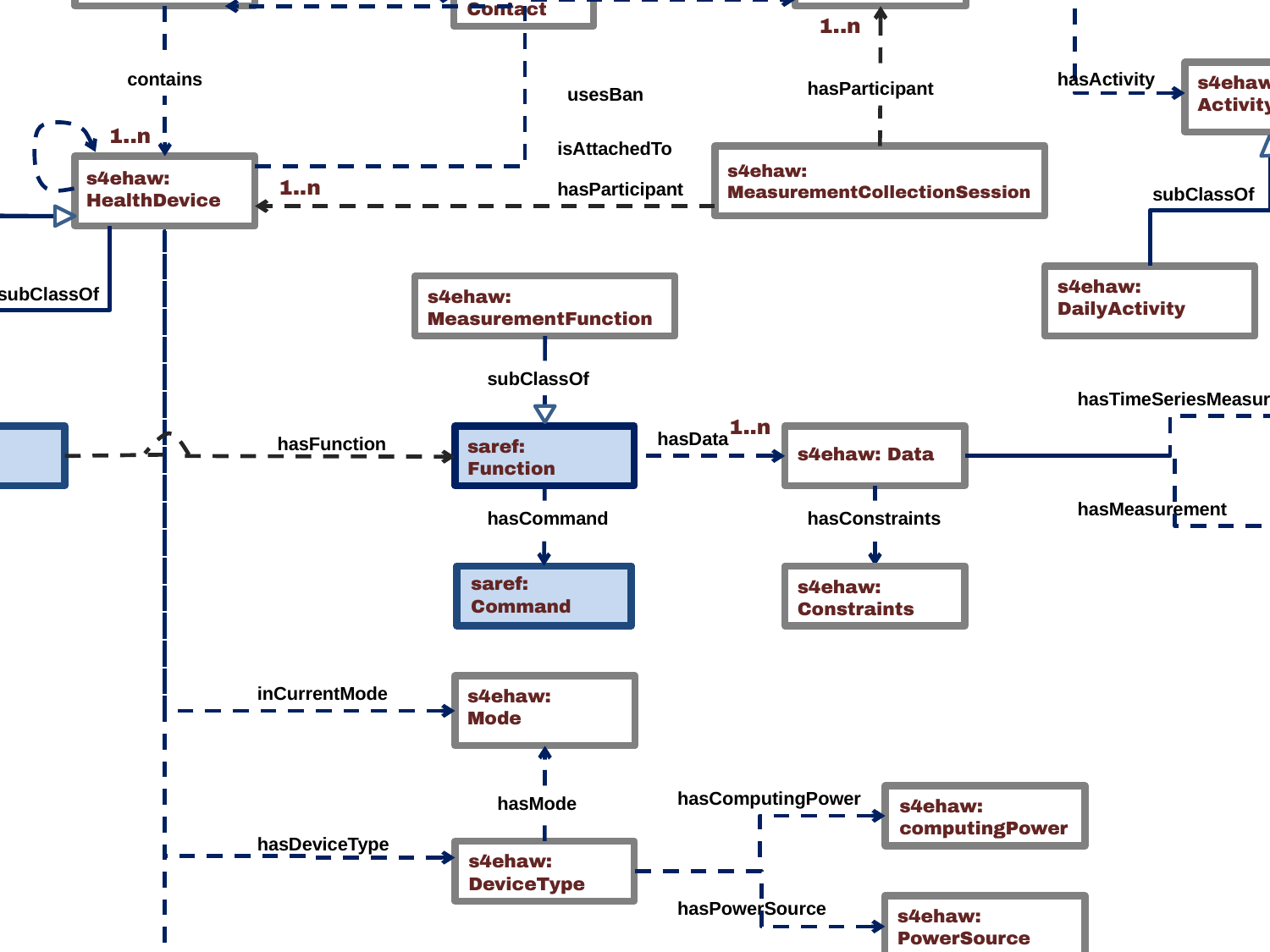

hasPatients
subClassOf
s4ehaw:
Caregiver

s4ehaw:
PeriodicCommunicationFunction

s4ehaw:
OnRequestCommunicationFunction

s4ehaw:
EventDrivenCommunicationFunction

subClassOf

s4ehaw:
Patient

subClassOf

subClassOf
subClassOf

s4ehaw:
User
subClassOf
hasResponsibleParty

s4ehaw:
CommunicationFunction

s4ehaw:
ResponsibleParty
hasHabits

s4ehaw:
Habit
followsUser

subClassOf
hasCommunicationFunction
1..1
s4ehaw:
Helper

hasHub
subClassOf
hasImpairment

s4ehaw:
Impairment

s4ehaw:
Ban

s4ehaw:
HealthActor

S4ehaw:
BanHub

1..n
hasContact
subClassOf

s4ehaw:
Contact
1..n
subClassOf
s4ehaw:
HealthSensor

hasPosture

s4ehaw:
Posture
contains
hasActivity

s4ehaw:
Activity
hasParticipant
usesBan
subClassOf
s4ehaw:
HealthActuator

1..n

isAttachedTo

s4ehaw:
MeasurementCollectionSession

s4ehaw:
HealthDevice
1..n
hasParticipant
subClassOf
subClassOf
subClassOf

S4ehaw:
HealthWearable

s4ehaw:
DailyActivity
s4ehaw:
NocturnalActivity
subClassOf

s4ehaw:
MeasurementFunction
subClassOf
hasTimeSeriesMeasurements

s4ehaw:
TimeSeriesMeasurements

1..n
subClassOf
hasData

saref:
FunctionRelated
hasFunction

saref:
Function

s4ehaw: Data
saref:
Device

hasMeasurement

saref: Measurement
hasCommand
hasConstraints
subClassOf

saref:
Command

s4ehaw:
Constraints

s4ehaw:
FunctionalDevice
inCurrentMode

s4ehaw:
Mode
hasComputingPower
hasMode

s4ehaw:
computingPower
hasDeviceType

s4ehaw:
DeviceType
hasPowerSource

s4ehaw:
PowerSource
hasInterface

s4ehaw:
Interface
presents
offers
saref:
Service

s4ehaw:
ServiceProfile
supports

s4ehaw:
ServiceGrounding
isDescribedBy

s4ehaw:
ServiceProcess